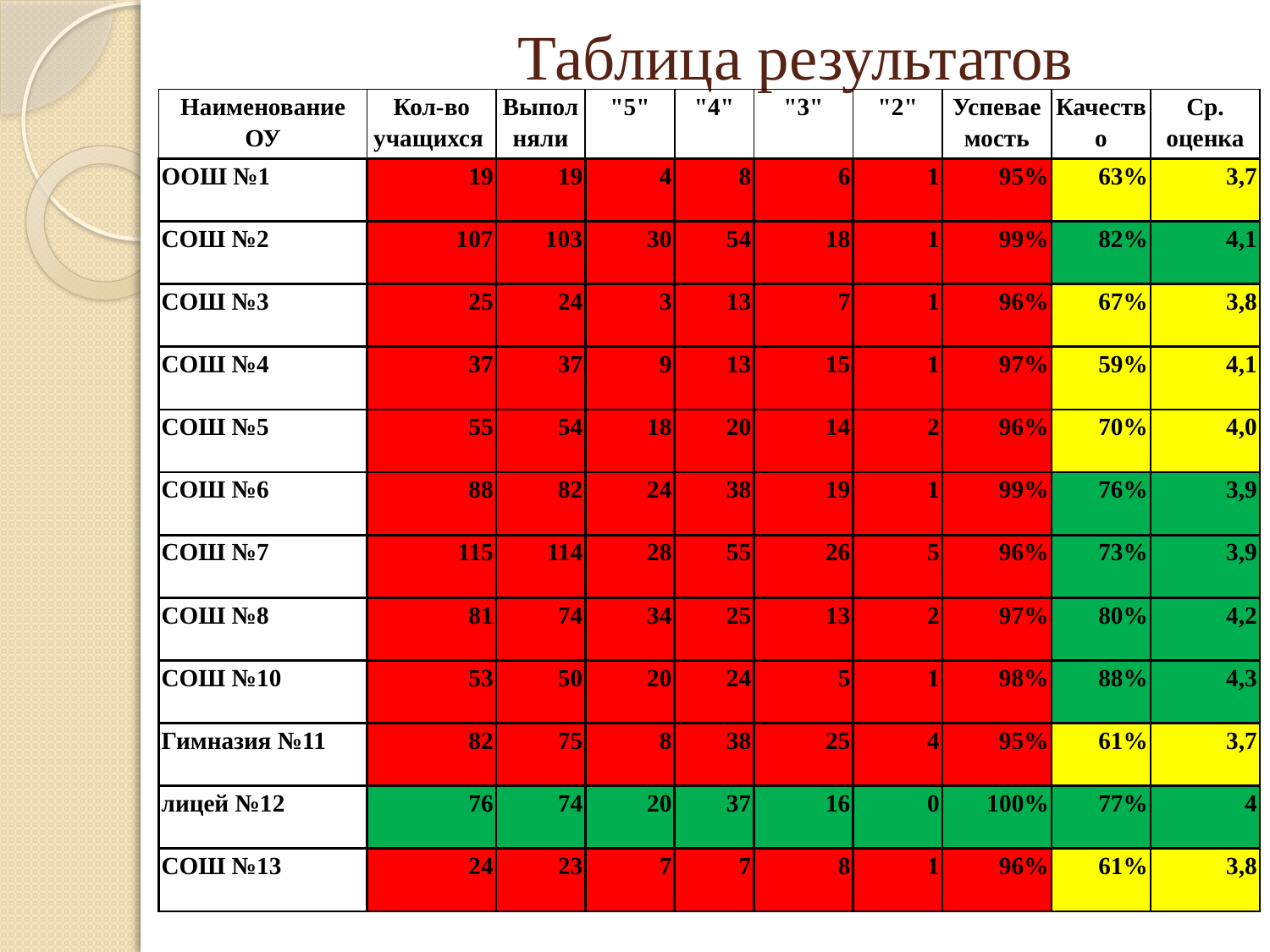

# Таблица результатов
| Наименование ОУ | Кол-во учащихся | Выполняли | "5" | "4" | "3" | "2" | Успеваемость | Качество | Ср. оценка |
| --- | --- | --- | --- | --- | --- | --- | --- | --- | --- |
| ООШ №1 | 19 | 19 | 4 | 8 | 6 | 1 | 95% | 63% | 3,7 |
| СОШ №2 | 107 | 103 | 30 | 54 | 18 | 1 | 99% | 82% | 4,1 |
| СОШ №3 | 25 | 24 | 3 | 13 | 7 | 1 | 96% | 67% | 3,8 |
| СОШ №4 | 37 | 37 | 9 | 13 | 15 | 1 | 97% | 59% | 4,1 |
| СОШ №5 | 55 | 54 | 18 | 20 | 14 | 2 | 96% | 70% | 4,0 |
| СОШ №6 | 88 | 82 | 24 | 38 | 19 | 1 | 99% | 76% | 3,9 |
| СОШ №7 | 115 | 114 | 28 | 55 | 26 | 5 | 96% | 73% | 3,9 |
| СОШ №8 | 81 | 74 | 34 | 25 | 13 | 2 | 97% | 80% | 4,2 |
| СОШ №10 | 53 | 50 | 20 | 24 | 5 | 1 | 98% | 88% | 4,3 |
| Гимназия №11 | 82 | 75 | 8 | 38 | 25 | 4 | 95% | 61% | 3,7 |
| лицей №12 | 76 | 74 | 20 | 37 | 16 | 0 | 100% | 77% | 4 |
| СОШ №13 | 24 | 23 | 7 | 7 | 8 | 1 | 96% | 61% | 3,8 |